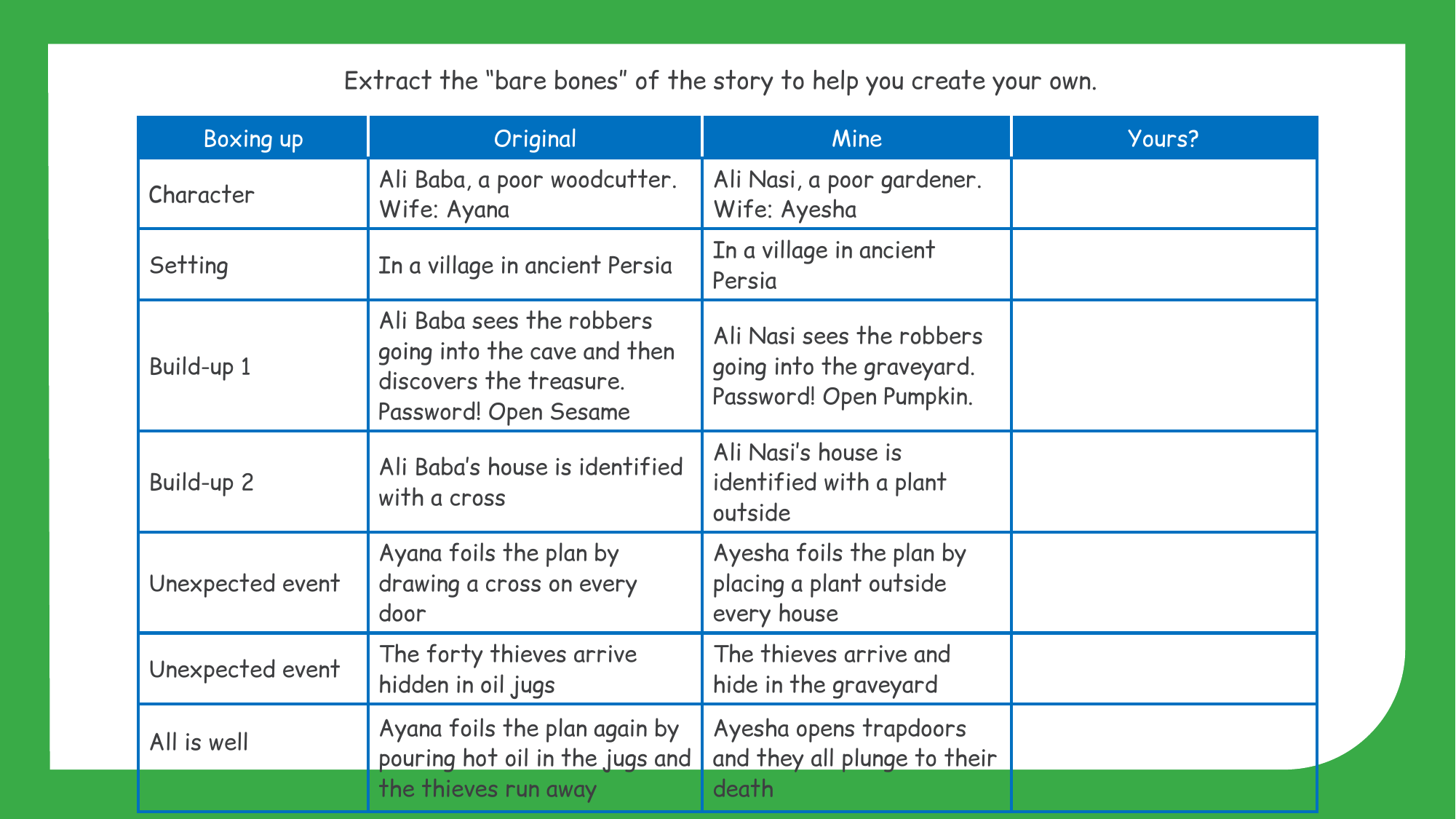

Extract the “bare bones” of the story to help you create your own.
| Boxing up | Original | Mine | Yours? |
| --- | --- | --- | --- |
| Character | Ali Baba, a poor woodcutter. Wife: Ayana | Ali Nasi, a poor gardener. Wife: Ayesha |  |
| Setting | In a village in ancient Persia | In a village in ancient Persia |  |
| Build-up 1 | Ali Baba sees the robbers going into the cave and then discovers the treasure. Password! Open Sesame | Ali Nasi sees the robbers going into the graveyard. Password! Open Pumpkin. |  |
| Build-up 2 | Ali Baba’s house is identified with a cross | Ali Nasi’s house is identified with a plant outside |  |
| Unexpected event | Ayana foils the plan by drawing a cross on every door | Ayesha foils the plan by placing a plant outside every house |  |
| Unexpected event | The forty thieves arrive hidden in oil jugs | The thieves arrive and hide in the graveyard |  |
| All is well | Ayana foils the plan again by pouring hot oil in the jugs and the thieves run away | Ayesha opens trapdoors and they all plunge to their death |  |